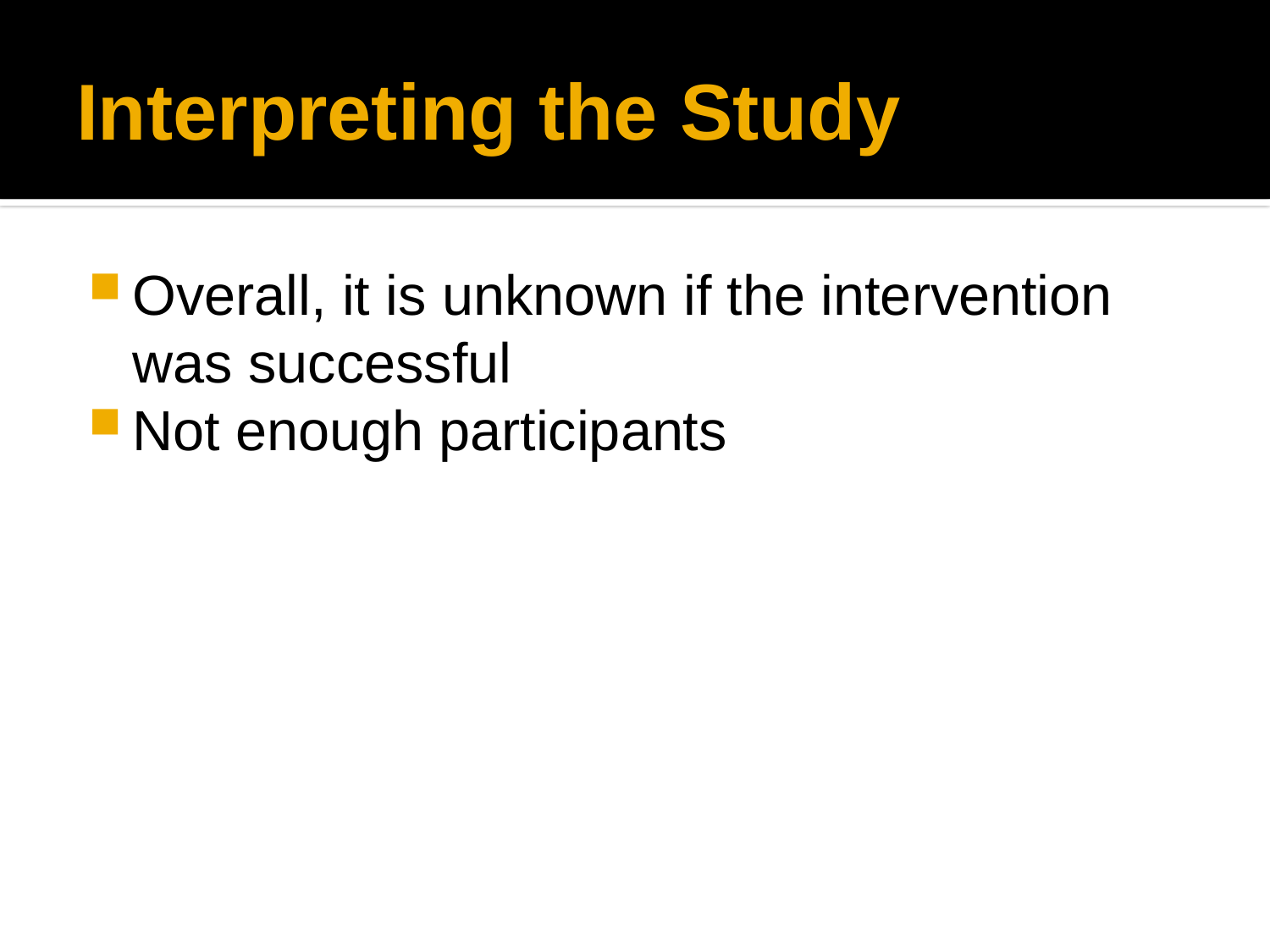

# Interpreting the Study
Overall, it is unknown if the intervention was successful
Not enough participants